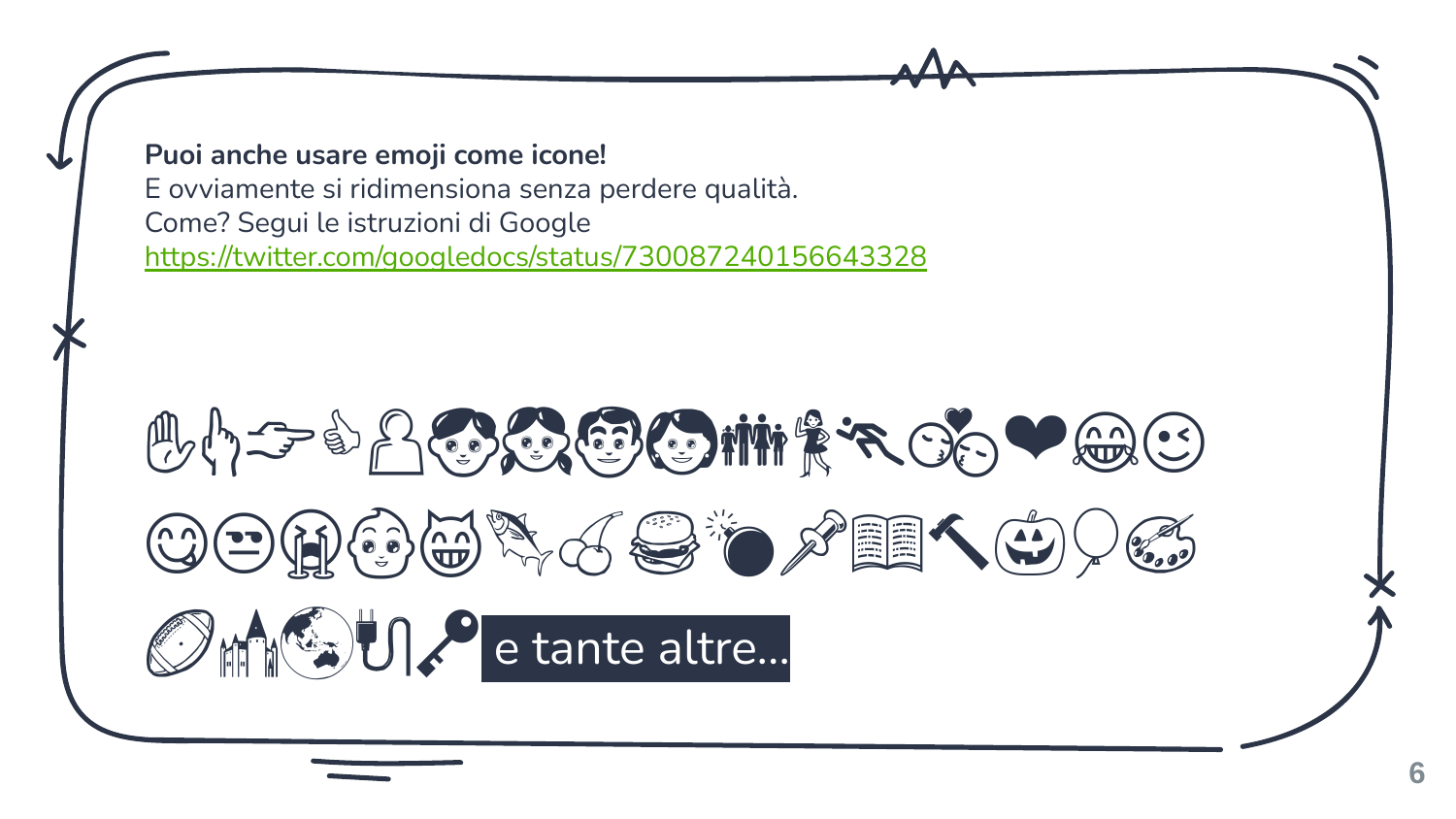

Puoi anche usare emoji come icone!
E ovviamente si ridimensiona senza perdere qualità.
Come? Segui le istruzioni di Google
https://twitter.com/googledocs/status/730087240156643328
✋👆👉👍👤👦👧👨👩👪💃🏃💑❤😂😉😋😒😭👶😸🐟🍒🍔💣📌📖🔨🎃🎈🎨🏈🏰🌏🔌🔑 e tante altre…
6